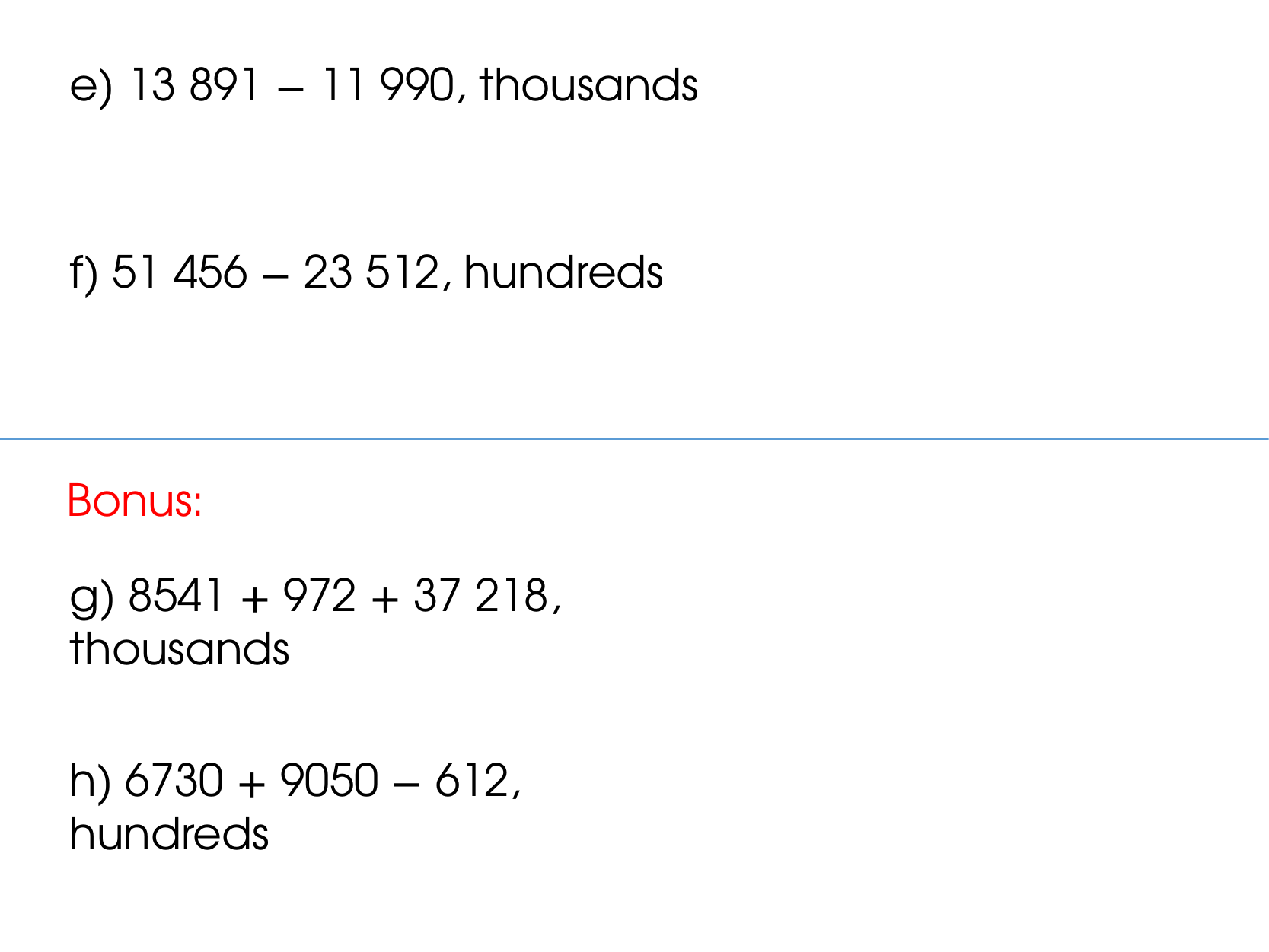

e) 13 891 − 11 990, thousands
f) 51 456 − 23 512, hundreds
Bonus:
g) 8541 + 972 + 37 218, thousands
h) 6730 + 9050 − 612, hundreds